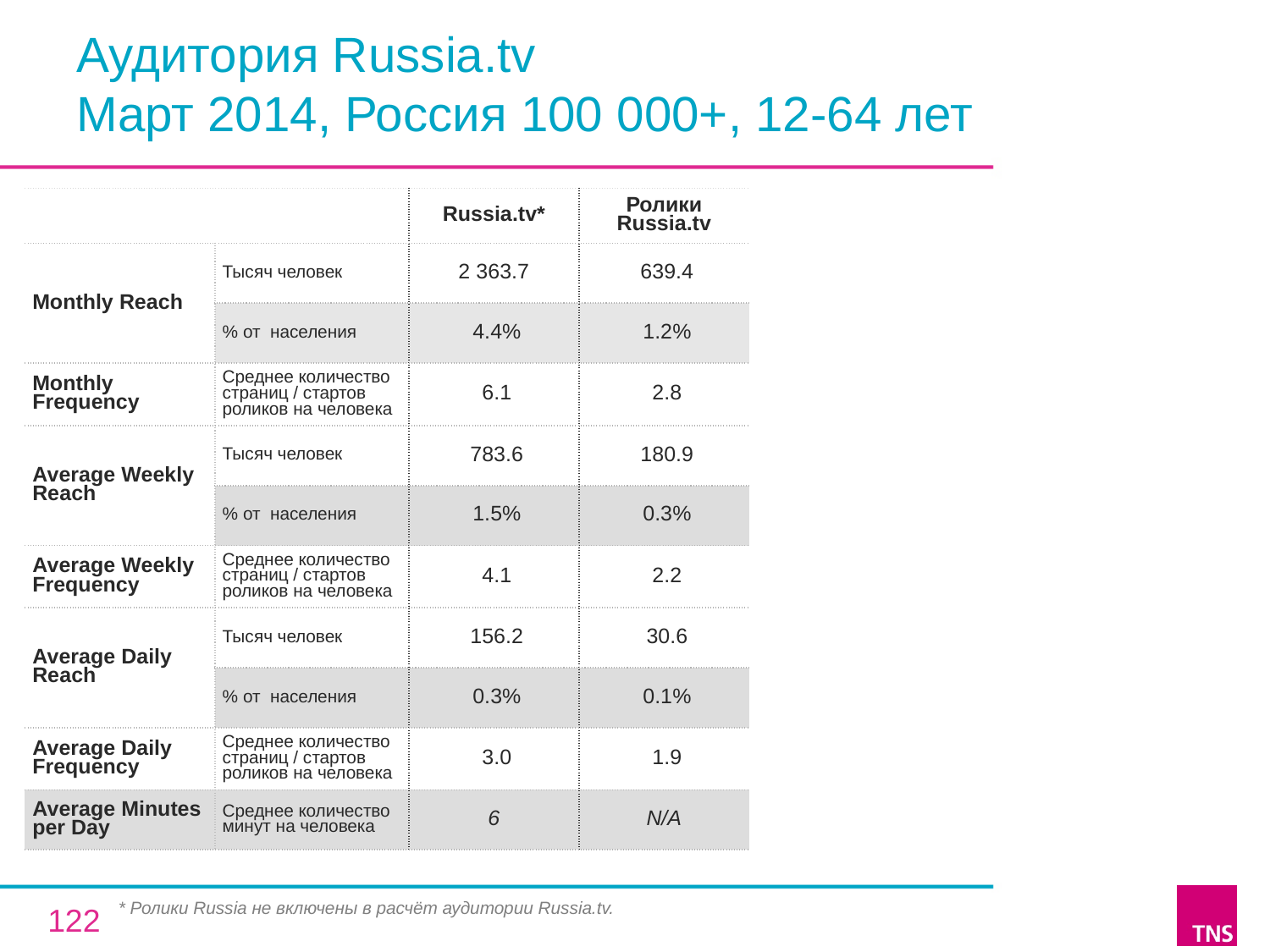

# Аудитория Russia.tv Март 2014, Россия 100 000+, 12-64 лет
|  |  | Russia.tv\* | Ролики Russia.tv |
| --- | --- | --- | --- |
| Monthly Reach | Тысяч человек | 2 363.7 | 639.4 |
|  | % от населения | 4.4% | 1.2% |
| Monthly Frequency | Среднее количество страниц / стартов роликов на человека | 6.1 | 2.8 |
| Average Weekly Reach | Тысяч человек | 783.6 | 180.9 |
|  | % от населения | 1.5% | 0.3% |
| Average Weekly Frequency | Среднее количество страниц / стартов роликов на человека | 4.1 | 2.2 |
| Average Daily Reach | Тысяч человек | 156.2 | 30.6 |
|  | % от населения | 0.3% | 0.1% |
| Average Daily Frequency | Среднее количество страниц / стартов роликов на человека | 3.0 | 1.9 |
| Average Minutes per Day | Среднее количество минут на человека | 6 | N/A |
* Ролики Russia не включены в расчёт аудитории Russia.tv.
122